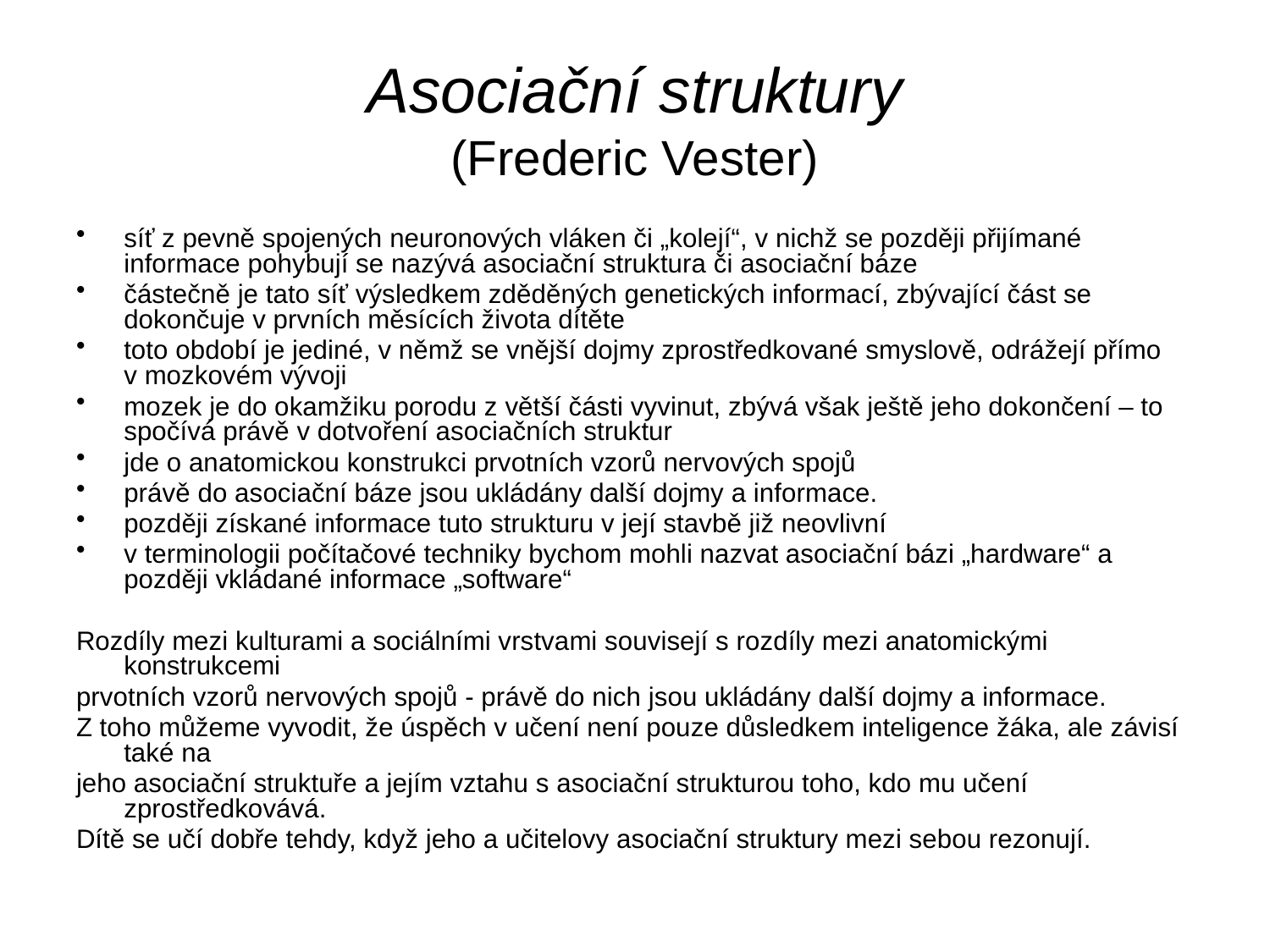

# Asociační struktury (Frederic Vester)

síť z pevně spojených neuronových vláken či „kolejí“, v nichž se později přijímané informace pohybují se nazývá asociační struktura či asociační báze
částečně je tato síť výsledkem zděděných genetických informací, zbývající část se dokončuje v prvních měsících života dítěte
toto období je jediné, v němž se vnější dojmy zprostředkované smyslově, odrážejí přímo v mozkovém vývoji
mozek je do okamžiku porodu z větší části vyvinut, zbývá však ještě jeho dokončení – to spočívá právě v dotvoření asociačních struktur
jde o anatomickou konstrukci prvotních vzorů nervových spojů
právě do asociační báze jsou ukládány další dojmy a informace.
později získané informace tuto strukturu v její stavbě již neovlivní
v terminologii počítačové techniky bychom mohli nazvat asociační bázi „hardware“ a později vkládané informace „software“

Rozdíly mezi kulturami a sociálními vrstvami souvisejí s rozdíly mezi anatomickými konstrukcemi
prvotních vzorů nervových spojů - právě do nich jsou ukládány další dojmy a informace.
Z toho můžeme vyvodit, že úspěch v učení není pouze důsledkem inteligence žáka, ale závisí také na
jeho asociační struktuře a jejím vztahu s asociační strukturou toho, kdo mu učení zprostředkovává.
Dítě se učí dobře tehdy, když jeho a učitelovy asociační struktury mezi sebou rezonují.